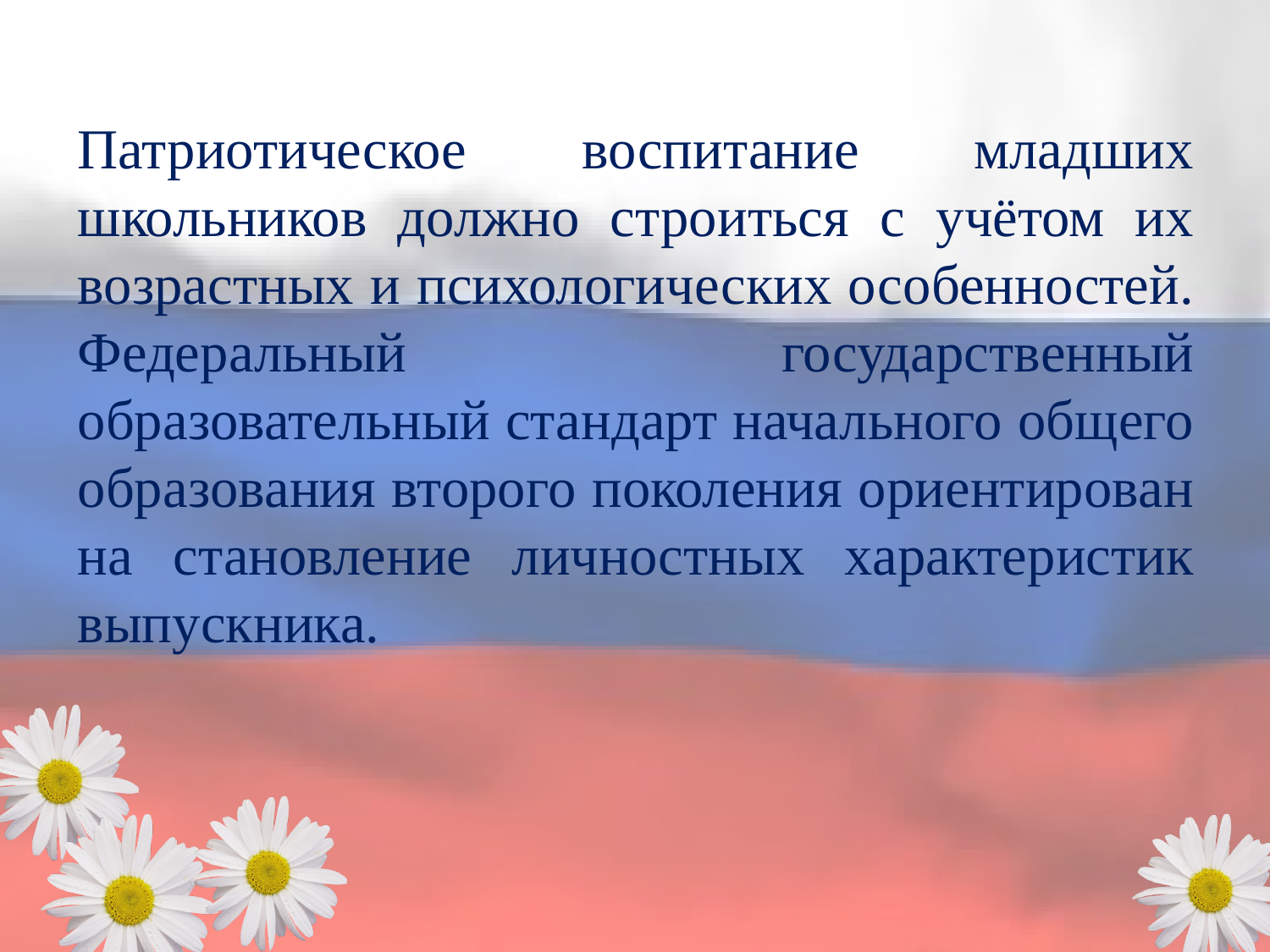

Патриотическое воспитание младших школьников должно строиться с учётом их возрастных и психологических особенностей. Федеральный государственный образовательный стандарт начального общего образования второго поколения ориентирован на становление личностных характеристик выпускника.